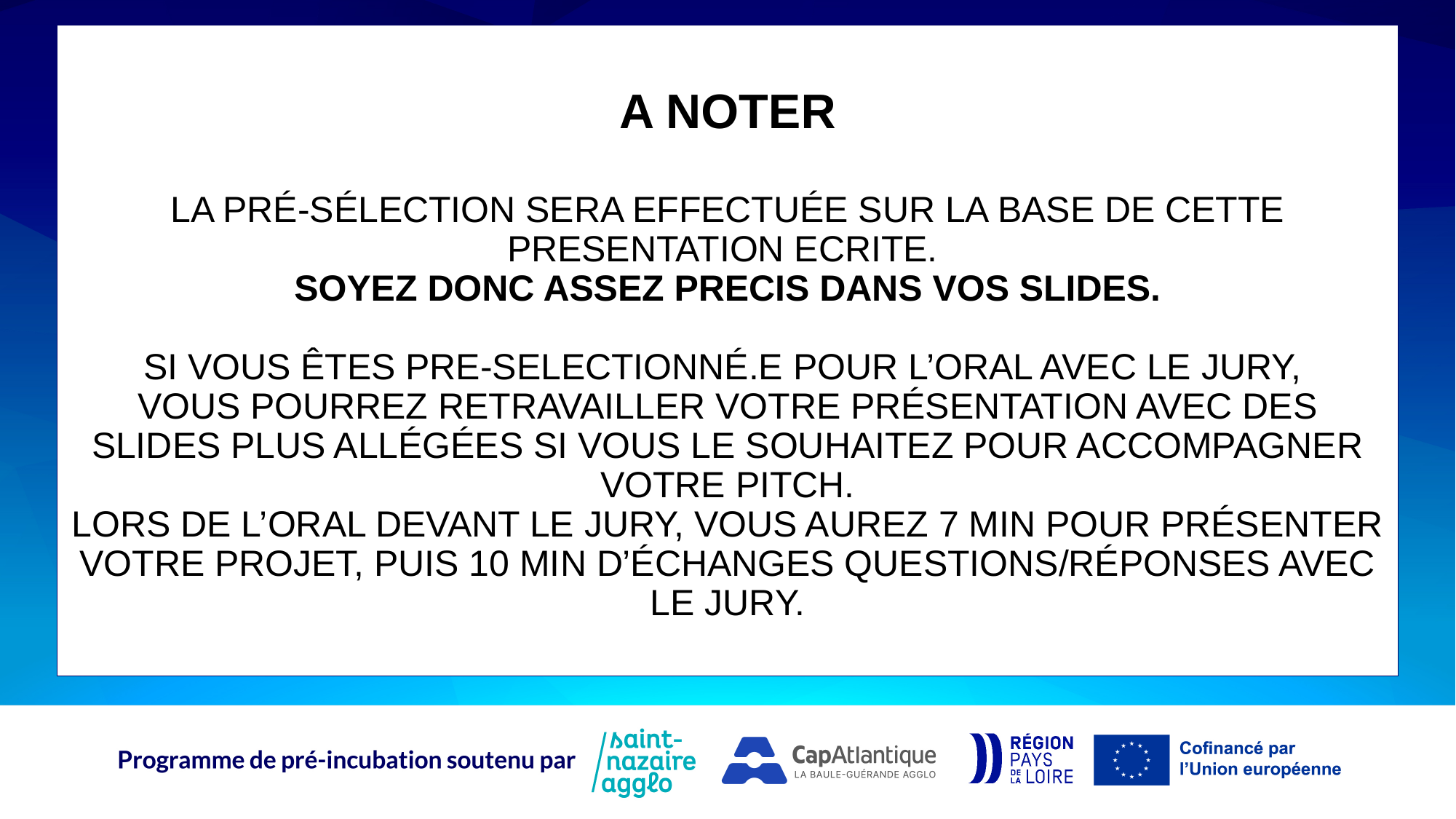

# A noteR La pré-Sélection sera effectuée sur LA BASE DE CETTE PRESENTATION ECRITE. SOYEZ DONC assez PRECIS DANS VOS SLIDES. Si VOUS êTES PRE-SELECTIONNé.e POUR l’ORAL AVEC LE JURY, VOUS POURREZ RETRAVAILLER VOTRE Présentation AVEC DES SLIDES PLUS allégées SI VOUS LE SOUHAITEZ POUR ACCOMPAGNER VOTRE PITCH. Lors de l’oral devant le jury, vous aurez 7 min pour présenter votre projet, puis 10 min d’échanges questions/réponses avec le jury.